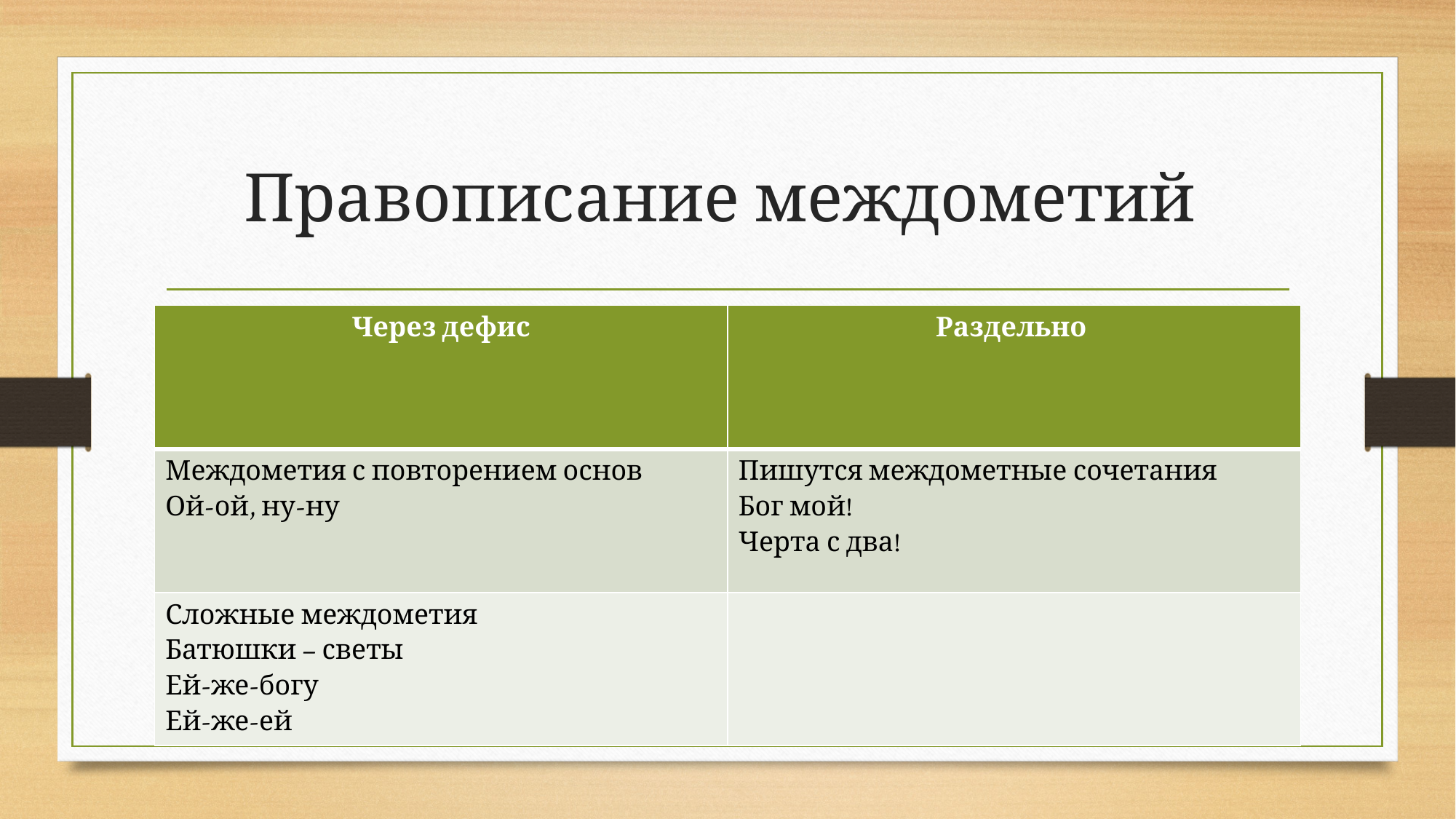

# Правописание междометий
| Через дефис | Раздельно |
| --- | --- |
| Междометия с повторением основ Ой-ой, ну-ну | Пишутся междометные сочетания Бог мой! Черта с два! |
| Сложные междометия Батюшки – светы Ей-же-богу Ей-же-ей |  |